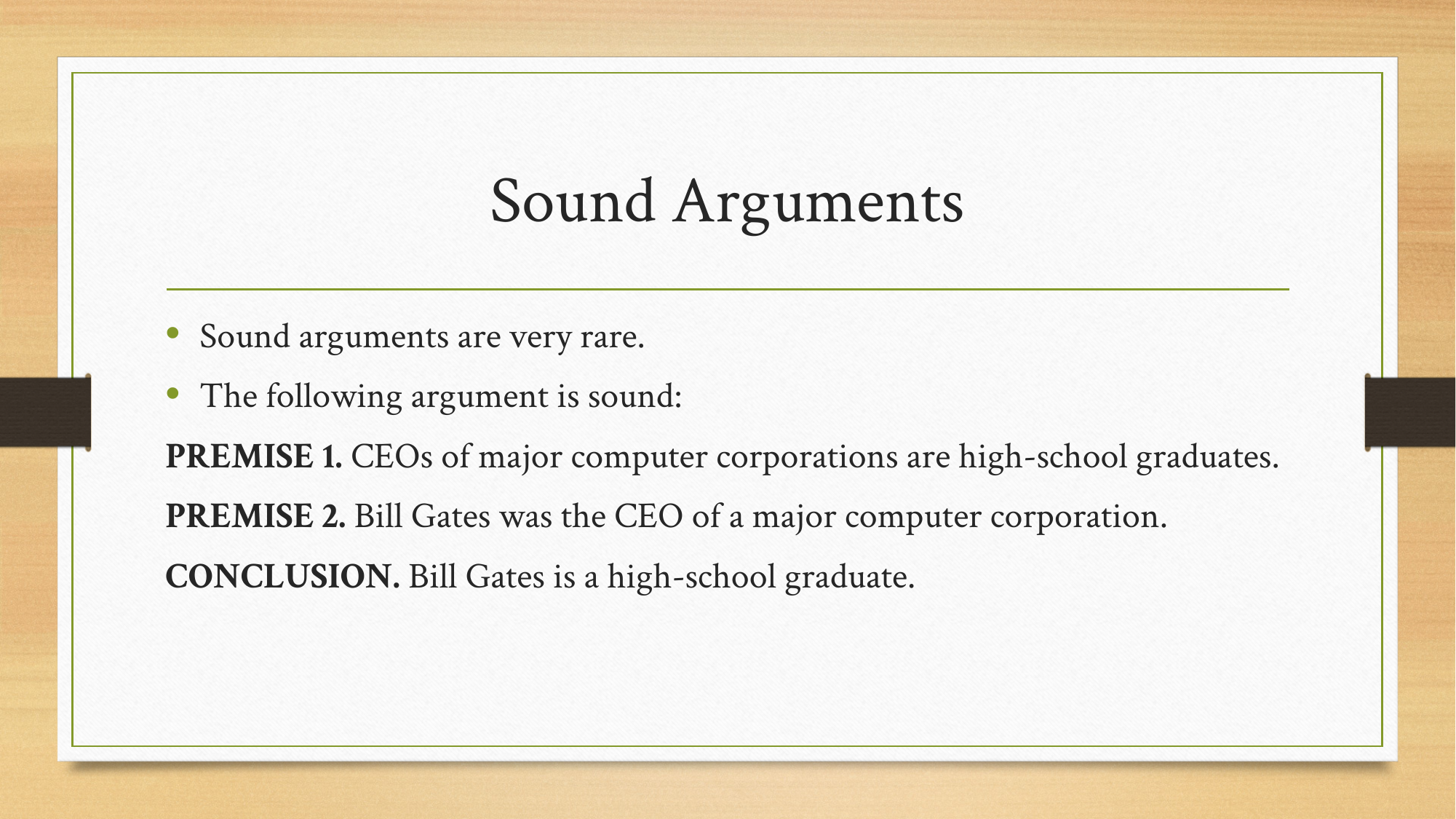

# Sound Arguments
Sound arguments are very rare.
The following argument is sound:
PREMISE 1. CEOs of major computer corporations are high-school graduates.
PREMISE 2. Bill Gates was the CEO of a major computer corporation.
CONCLUSION. Bill Gates is a high-school graduate.